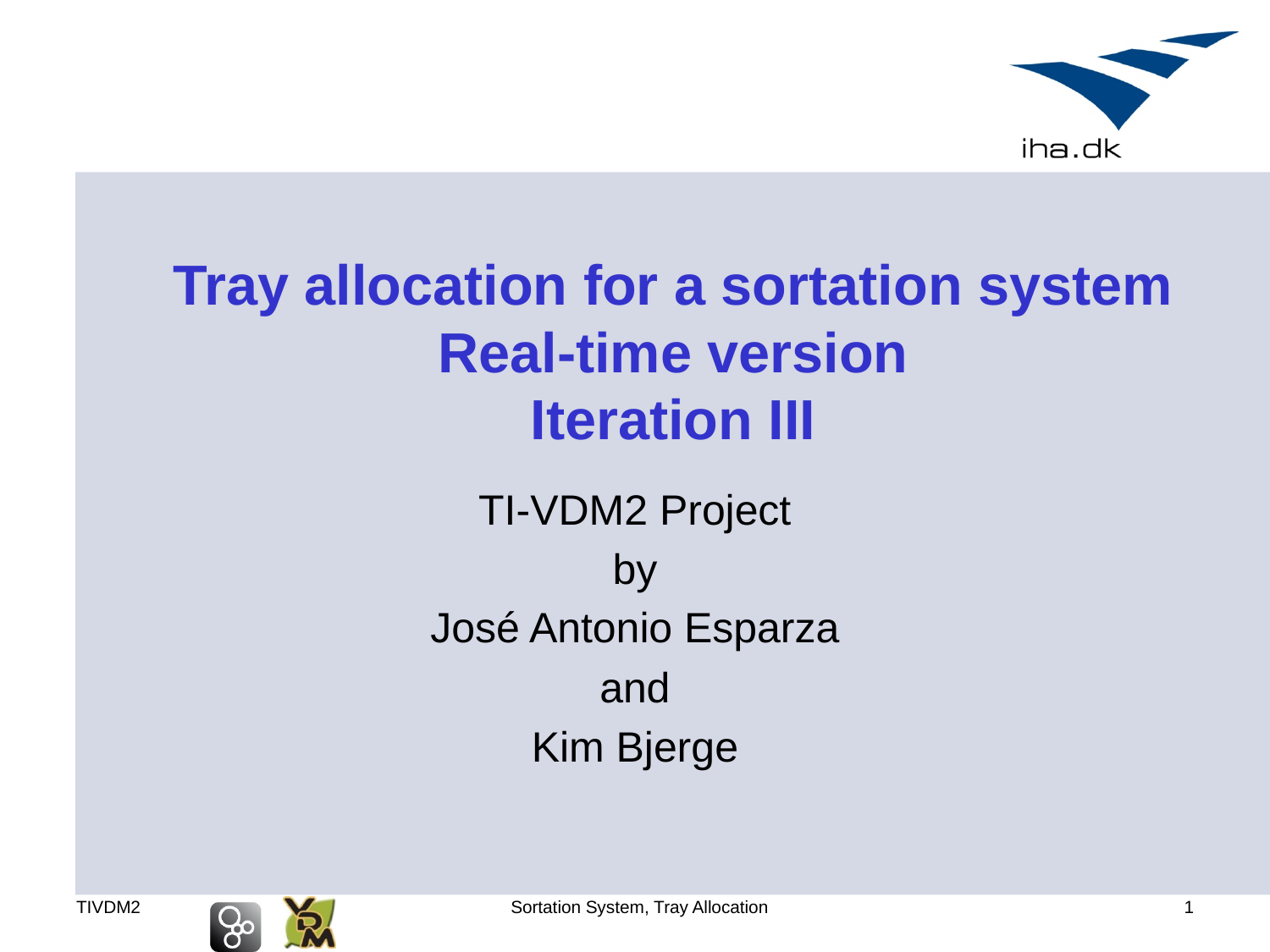

# Tray allocation for a sortation system Real-time version Iteration III
TI-VDM2 Project
by
José Antonio Esparza
and
Kim Bjerge
TIVDM2
Sortation System, Tray Allocation
1